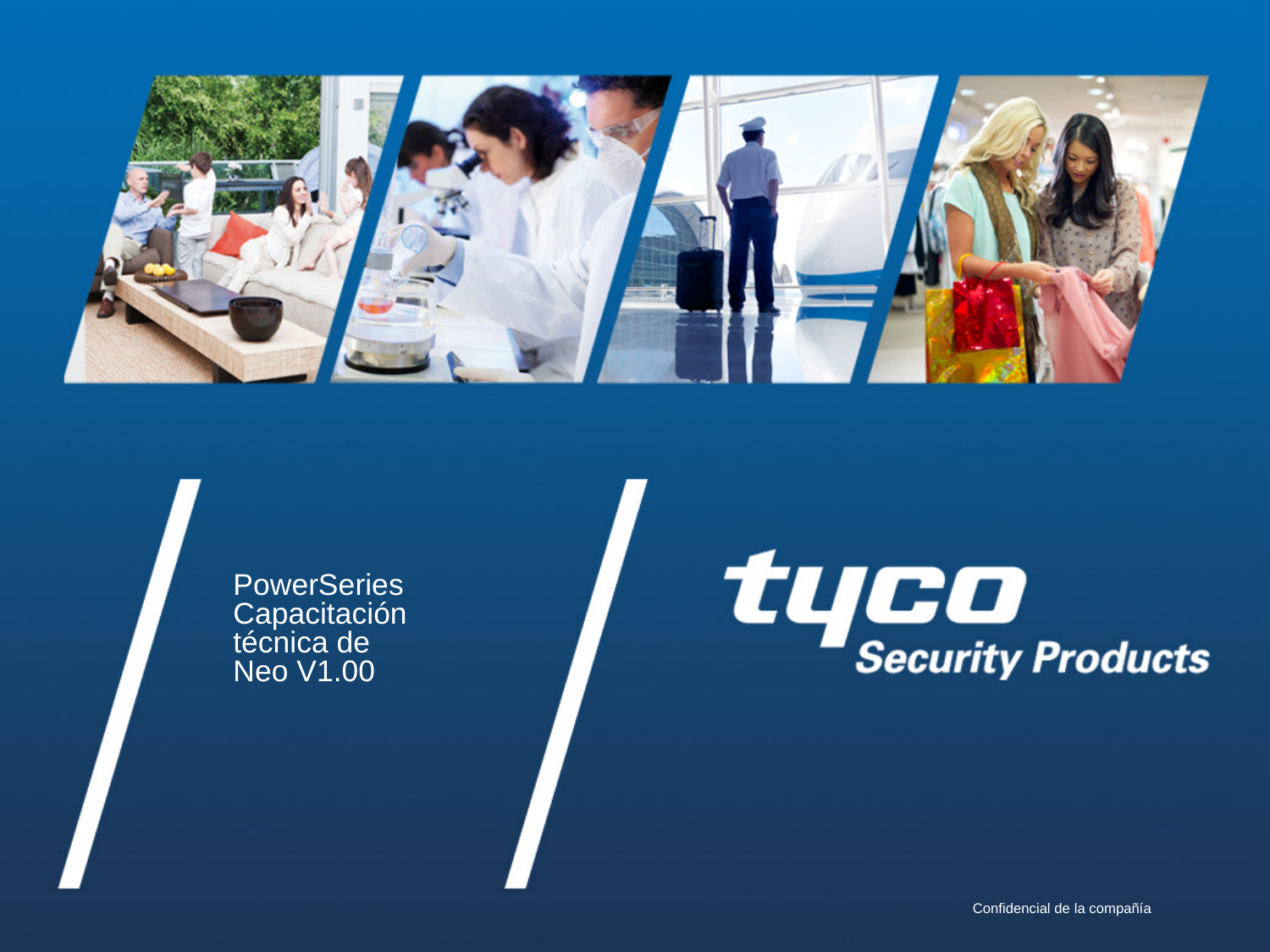

PowerSeries Capacitación técnica de
Neo V1.00

Confidencial de la compañía